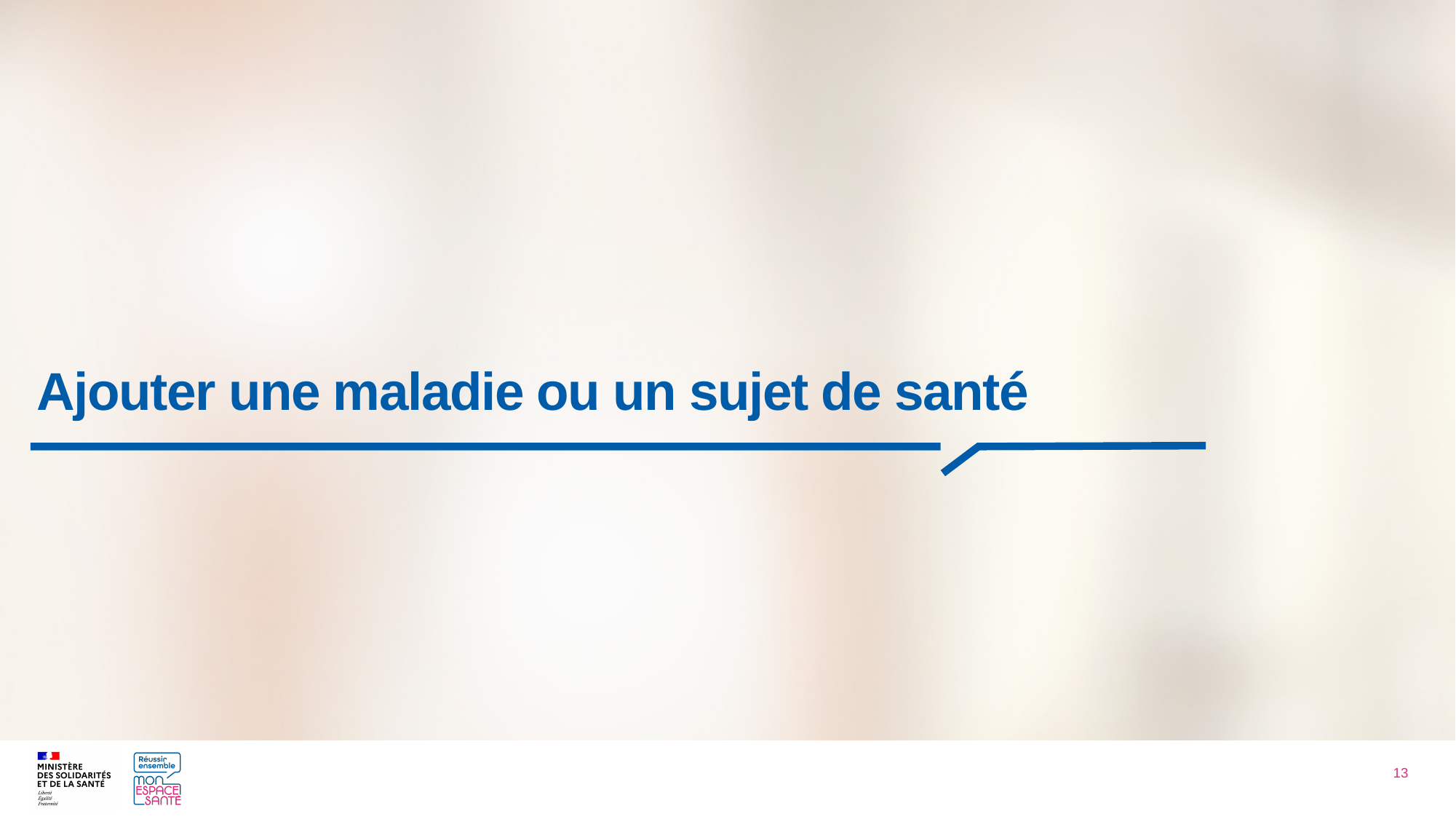

Ajouter une maladie ou un sujet de santé

13